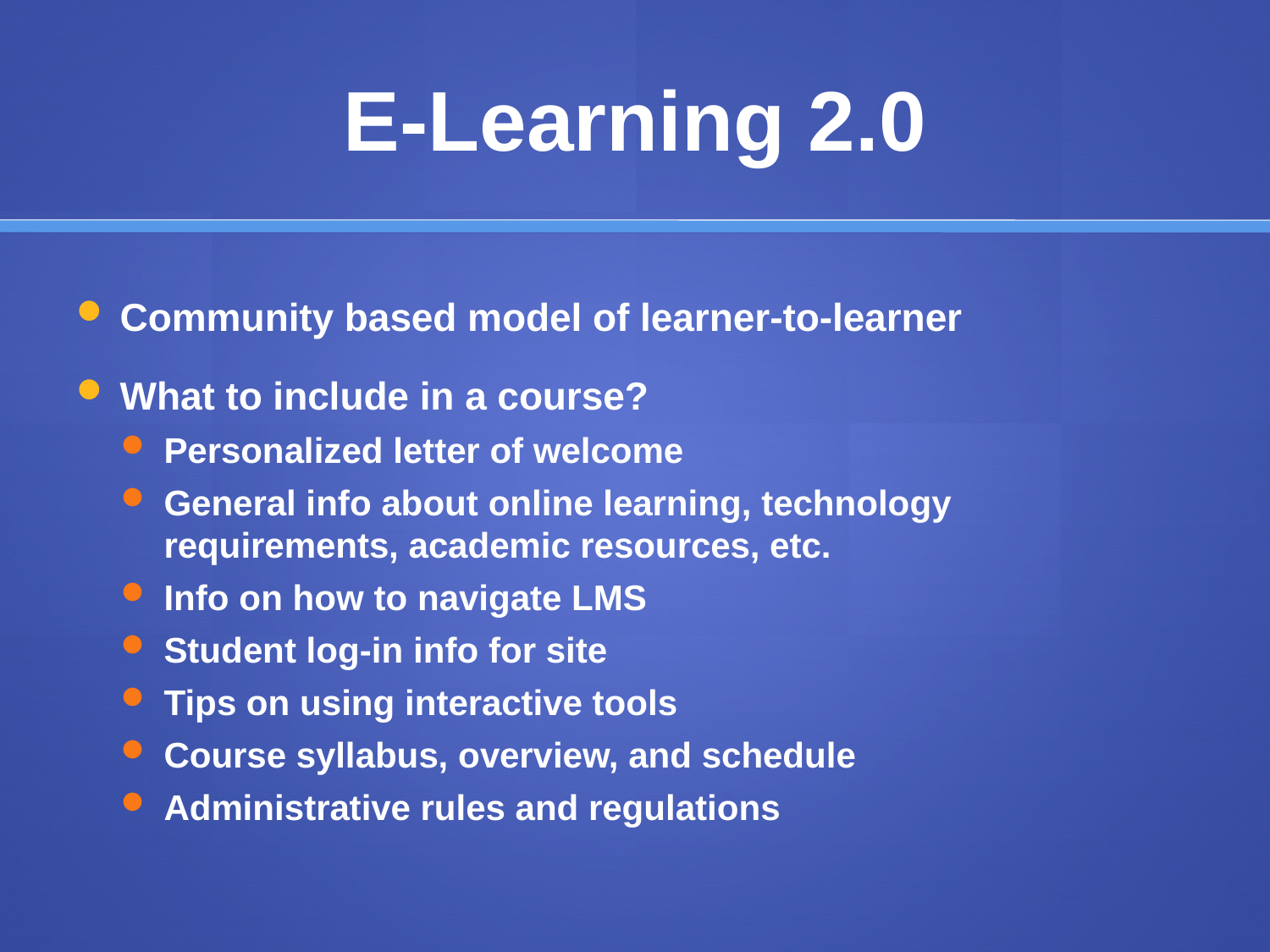

# E-Learning 2.0
Community based model of learner-to-learner
What to include in a course?
Personalized letter of welcome
General info about online learning, technology requirements, academic resources, etc.
Info on how to navigate LMS
Student log-in info for site
Tips on using interactive tools
Course syllabus, overview, and schedule
Administrative rules and regulations